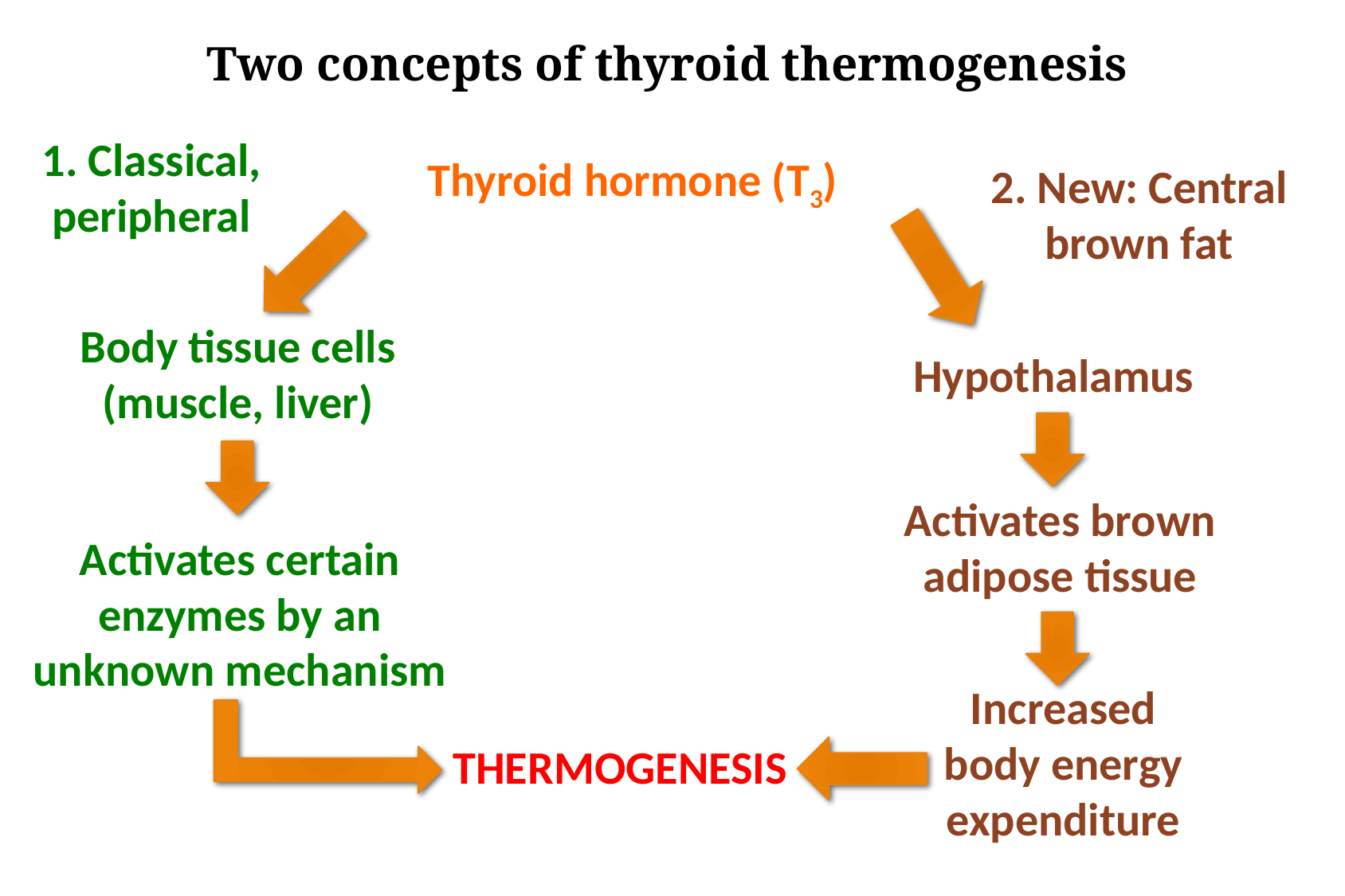

Two concepts of thyroid thermogenesis
1. Classical,
peripheral
Thyroid hormone (T3)
2. New: Central
brown fat

Body tissue cells
(muscle, liver)
Hypothalamus

Activates brown
adipose tissue
Activates certain
enzymes by an
unknown mechanism

Increased
body energy
expenditure

THERMOGENESIS